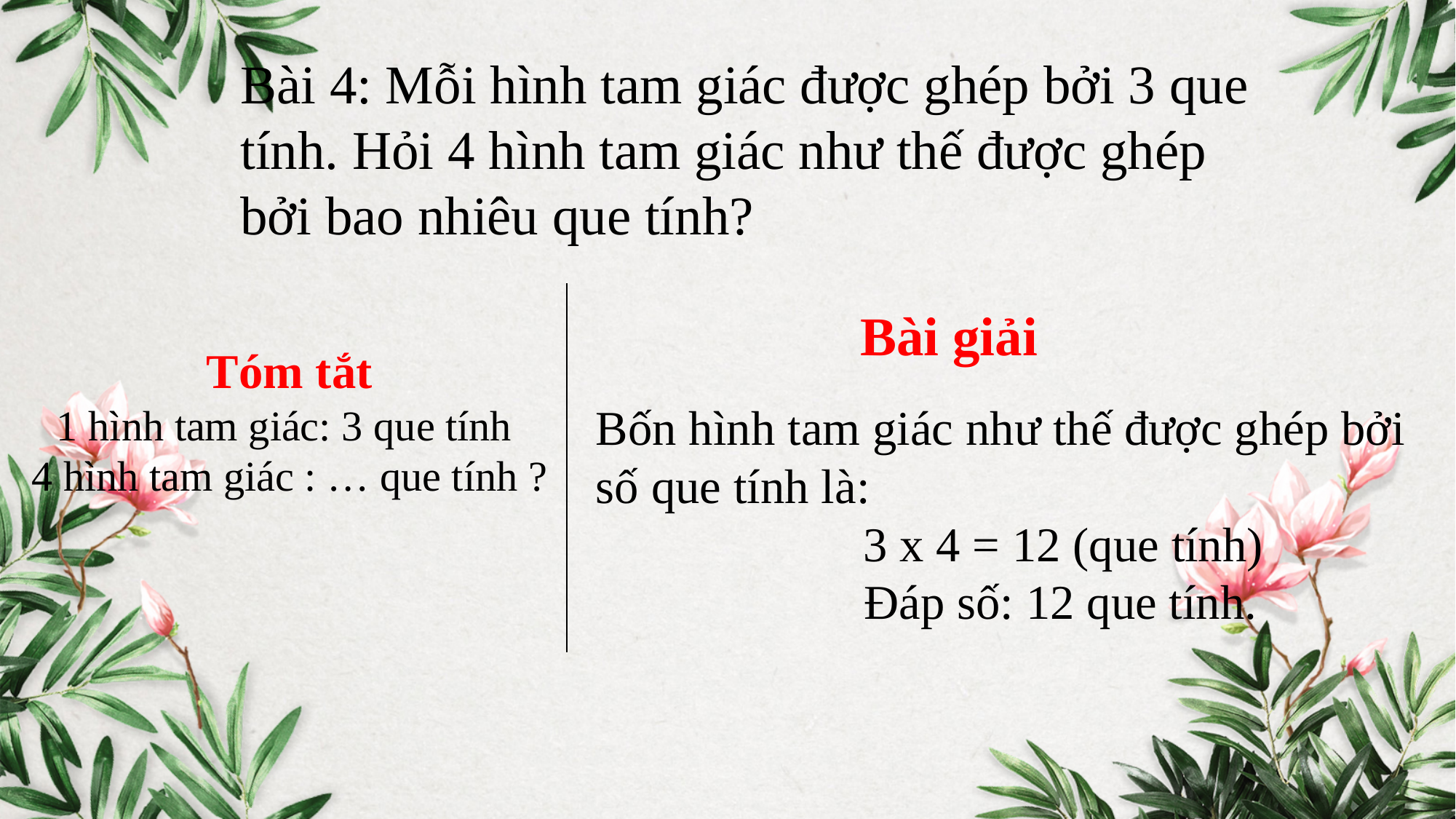

Bài 4: Mỗi hình tam giác được ghép bởi 3 que tính. Hỏi 4 hình tam giác như thế được ghép bởi bao nhiêu que tính?
Bài giải
Tóm tắt
1 hình tam giác: 3 que tính
4 hình tam giác : … que tính ?
Bốn hình tam giác như thế được ghép bởi số que tính là:
		    3 x 4 = 12 (que tính)
                      Đáp số: 12 que tính.